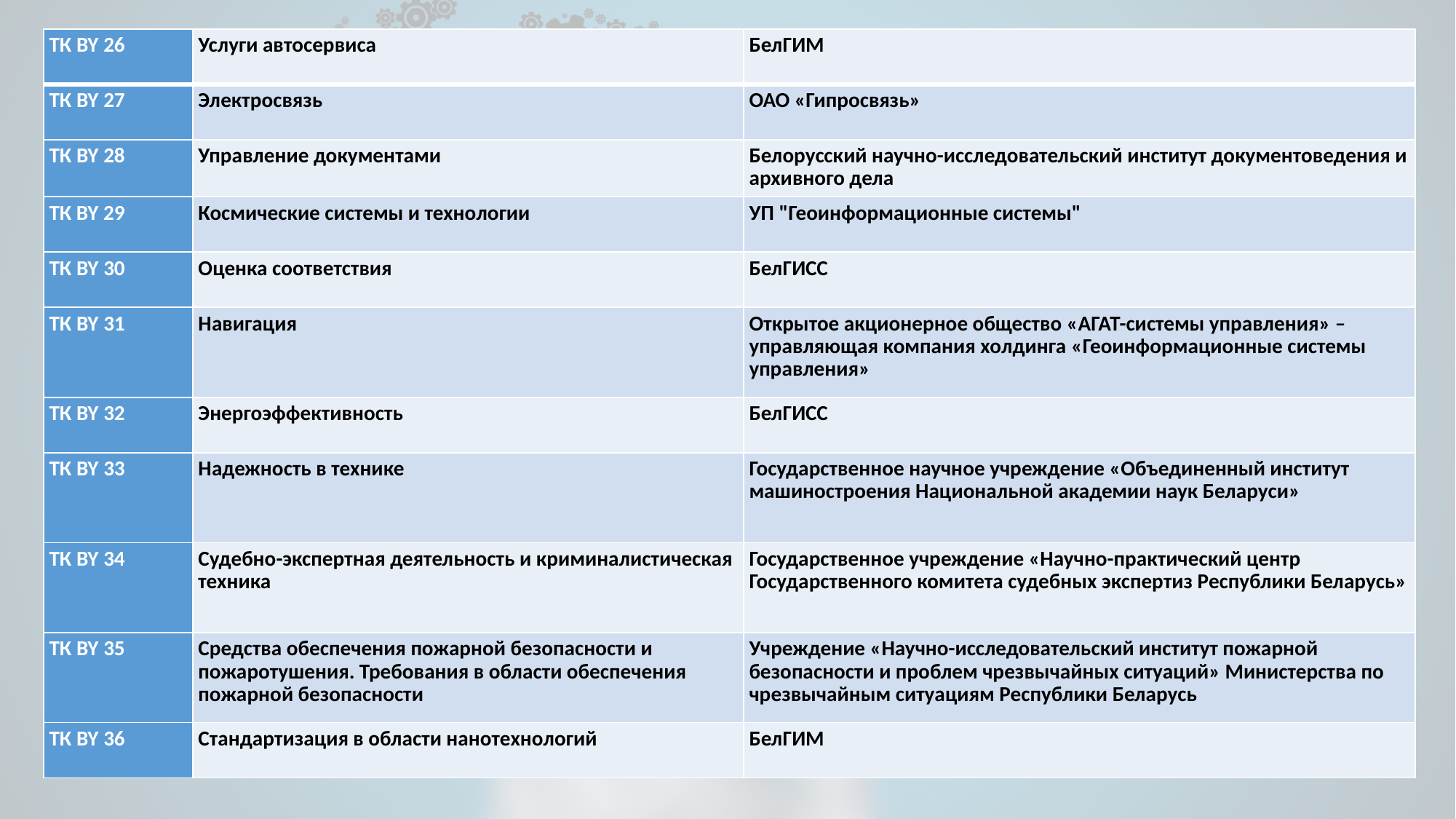

| ТК BY 26 | Услуги автосервиса | БелГИМ |
| --- | --- | --- |
| ТК BY 27 | Электросвязь | ОАО «Гипросвязь» |
| ТК BY 28 | Управление документами | Белорусский научно-исследовательский институт документоведения и архивного дела |
| ТК BY 29 | Космические системы и технологии | УП "Геоинформационные системы" |
| ТК BY 30 | Оценка соответствия | БелГИСС |
| ТК BY 31 | Навигация | Открытое акционерное общество «АГАТ-системы управления» – управляющая компания холдинга «Геоинформационные системы управления» |
| ТК BY 32 | Энергоэффективность | БелГИСС |
| ТК BY 33 | Надежность в технике | Государственное научное учреждение «Объединенный институт машиностроения Национальной академии наук Беларуси» |
| ТК BY 34 | Судебно-экспертная деятельность и криминалистическая техника | Государственное учреждение «Научно-практический центр Государственного комитета судебных экспертиз Республики Беларусь» |
| ТК BY 35 | Средства обеспечения пожарной безопасности и пожаротушения. Требования в области обеспечения пожарной безопасности | Учреждение «Научно-исследовательский институт пожарной безопасности и проблем чрезвычайных ситуаций» Министерства по чрезвычайным ситуациям Республики Беларусь |
| ТК BY 36 | Стандартизация в области нанотехнологий | БелГИМ |
#